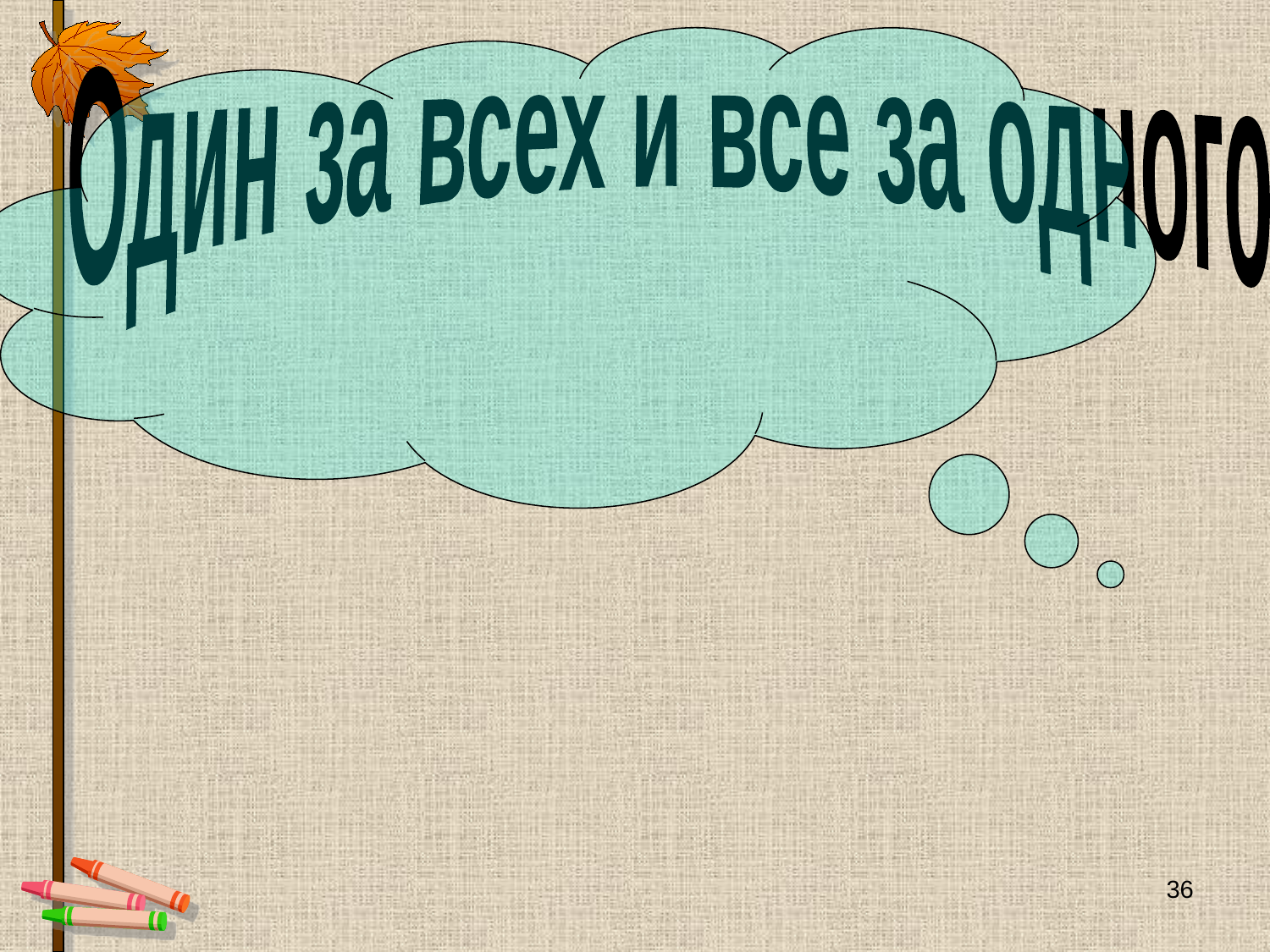

Один за всех и все за одного

36